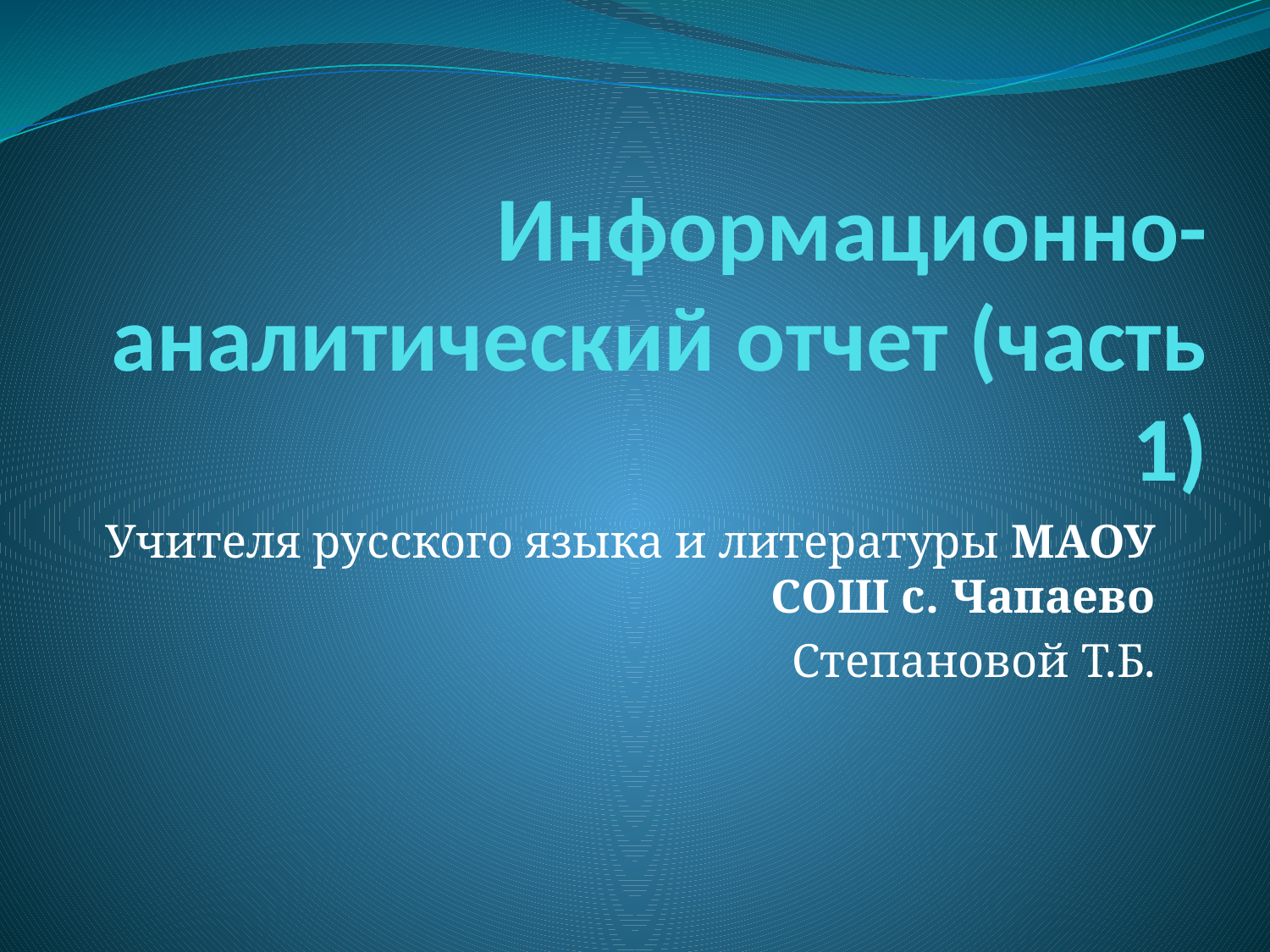

# Информационно-аналитический отчет (часть 1)
Учителя русского языка и литературы МАОУ СОШ с. Чапаево
Степановой Т.Б.